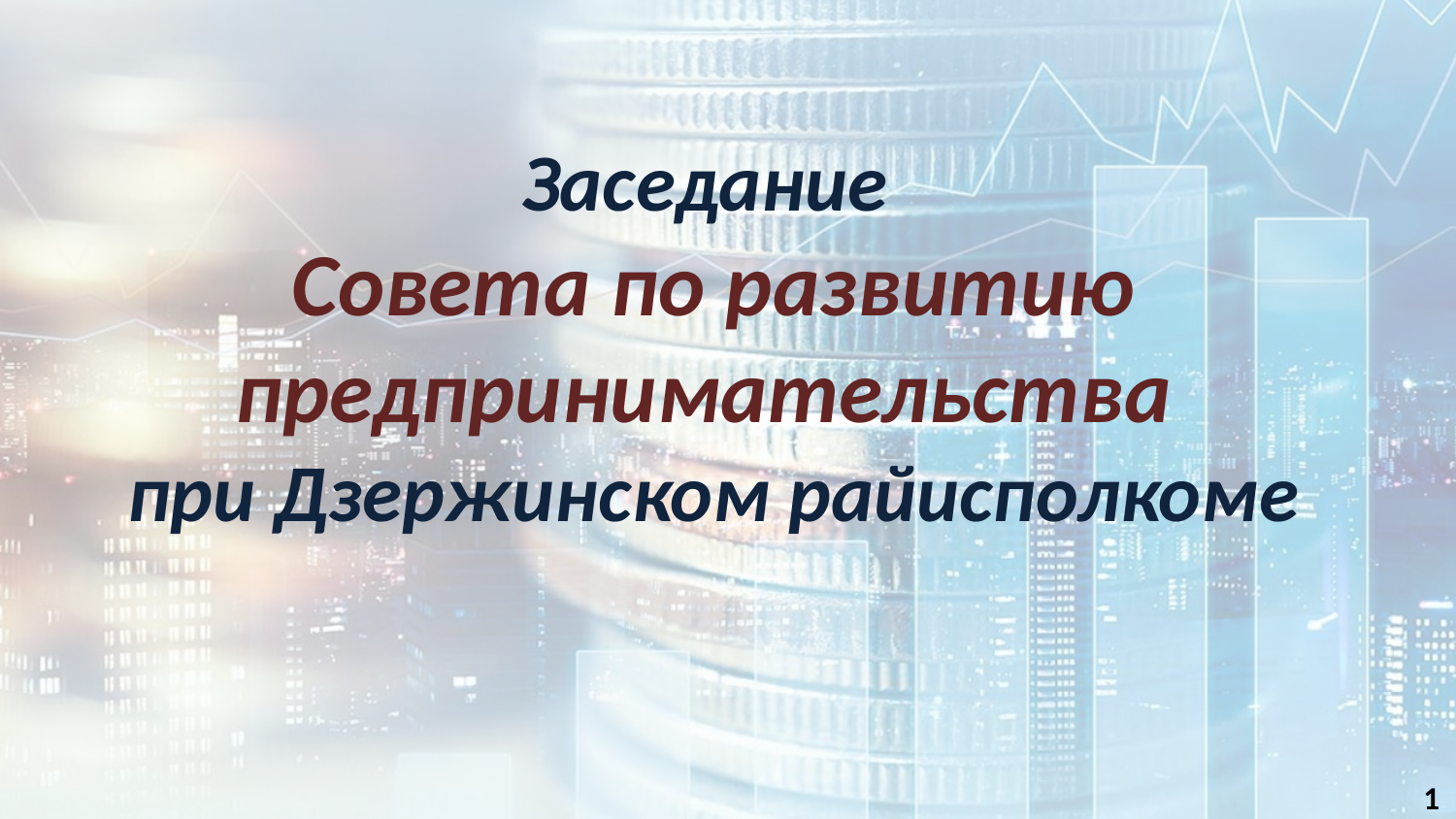

Заседание
Совета по развитию предпринимательства
при Дзержинском райисполкоме
1